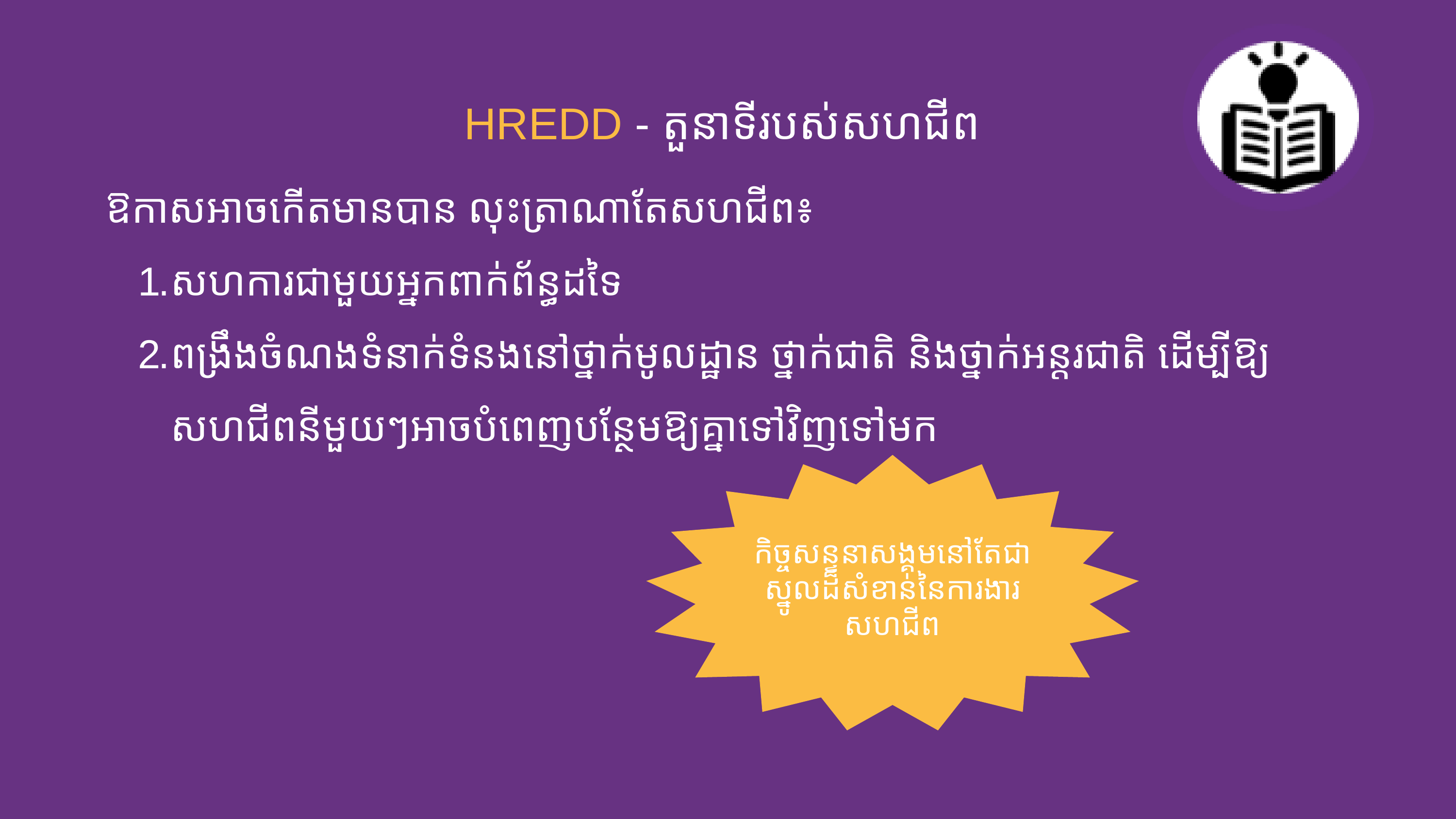

HREDD - តួនាទីរបស់សហជីព
ឱកាស​អាចកើតមានបាន លុះត្រាណាតែសហជីព៖
សហការ​ជាមួយ​អ្នកពាក់ព័ន្ធដទៃ
ពង្រឹងចំណងទំនាក់ទំនង​នៅថ្នាក់មូលដ្ឋាន ថ្នាក់ជាតិ និង​ថ្នាក់​អន្តរជាតិ ដើម្បី​ឱ្យ​សហជីព​នីមួយៗ​អាចបំពេញ​បន្ថែម​ឱ្យគ្នាទៅវិញទៅមក ​

កិច្ចសន្ទនាសង្គម​នៅតែជា​ស្នូលដ៏សំខាន់​នៃ​ការងារ​សហជីព